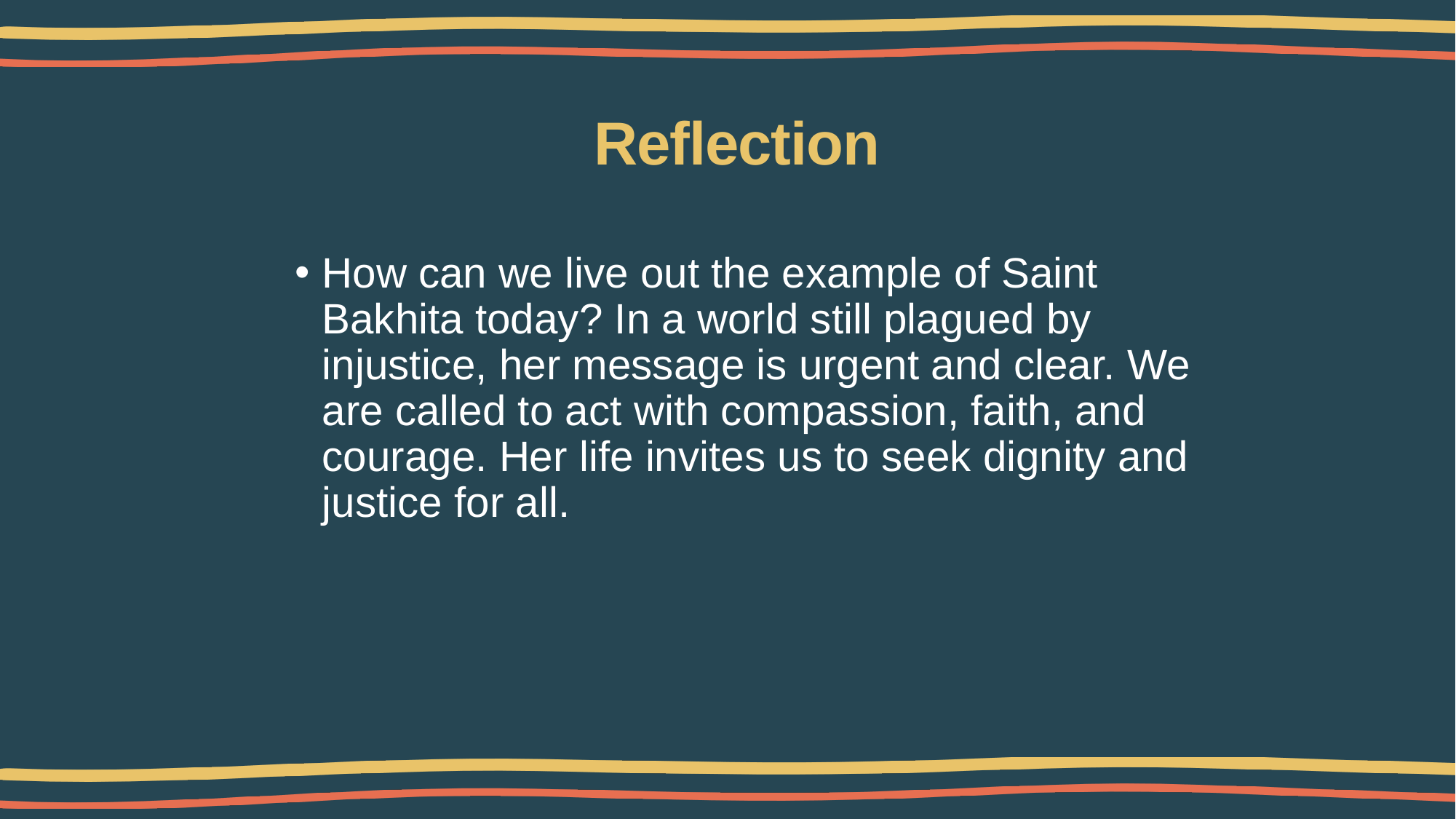

# Reflection
How can we live out the example of Saint Bakhita today? In a world still plagued by injustice, her message is urgent and clear. We are called to act with compassion, faith, and courage. Her life invites us to seek dignity and justice for all.